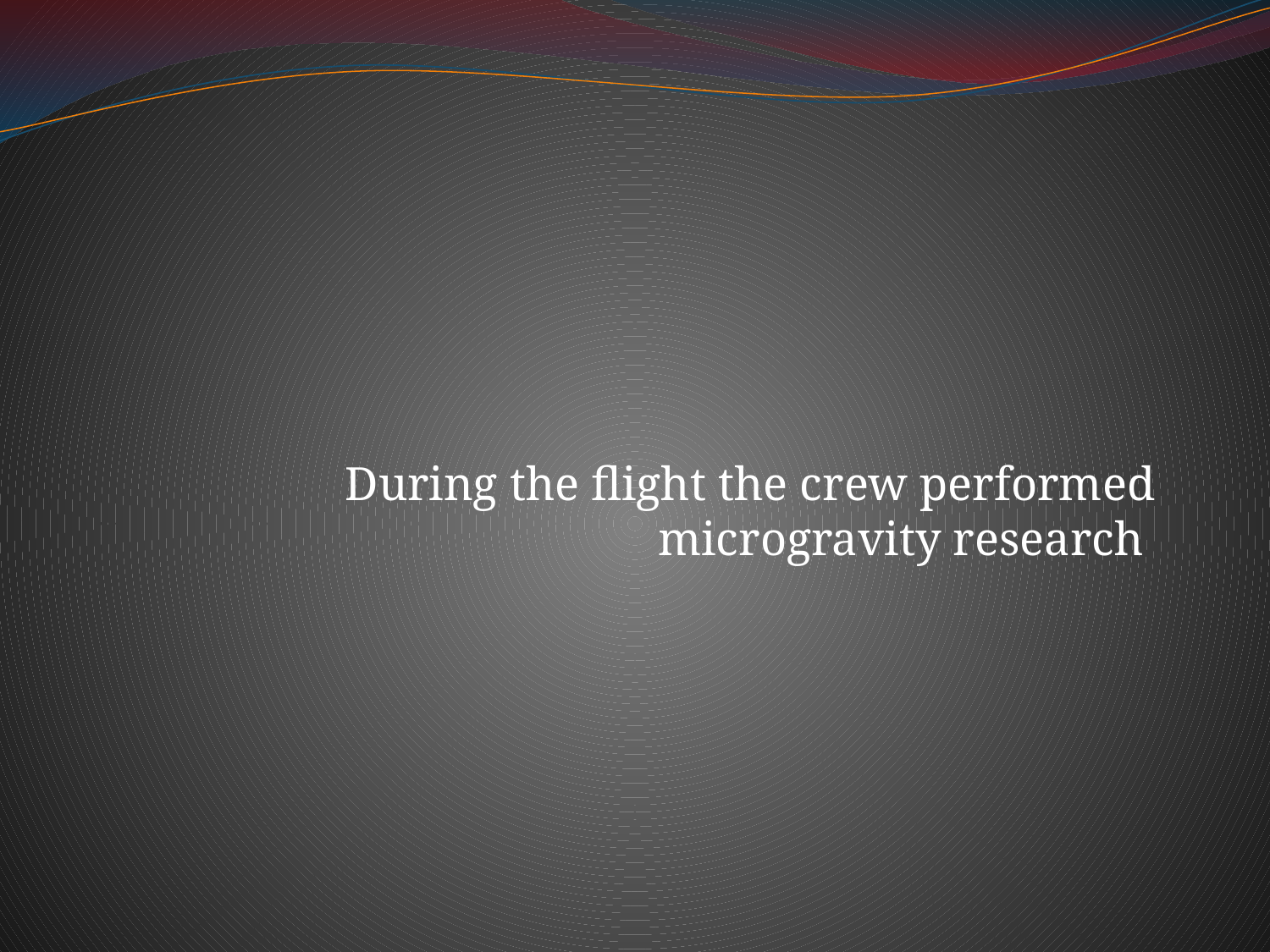

During the flight the crew performed microgravity research